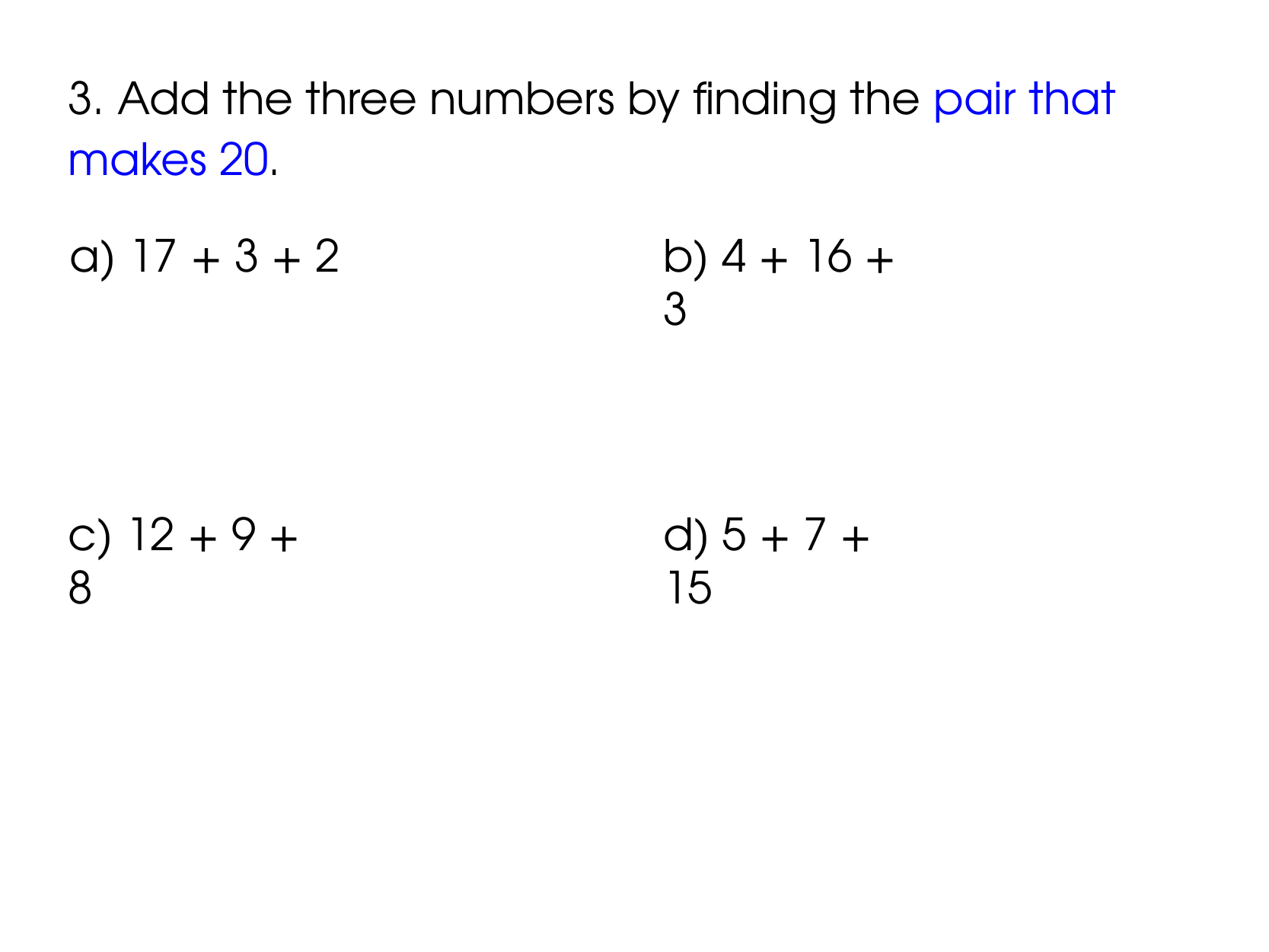

3. Add the three numbers by finding the pair that makes 20.
a) 17 + 3 + 2
b) 4 + 16 + 3
c) 12 + 9 + 8
d) 5 + 7 + 15